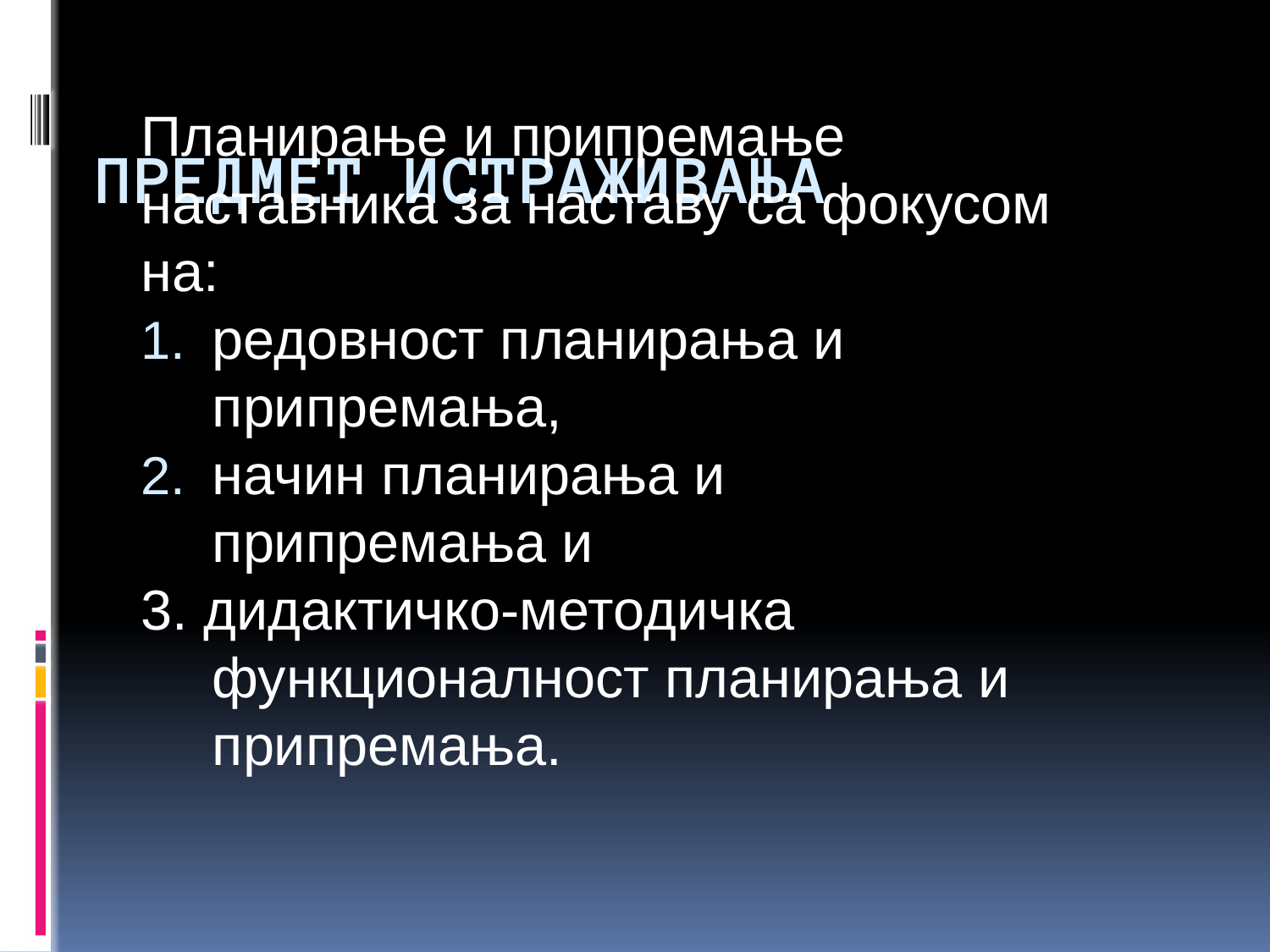

# Предмет истраживања
Планирање и припремање наставника за наставу са фокусом на:
редовност планирања и припремања,
начин планирања и припремања и
3. дидактичко-методичка функционалност планирања и припремања.